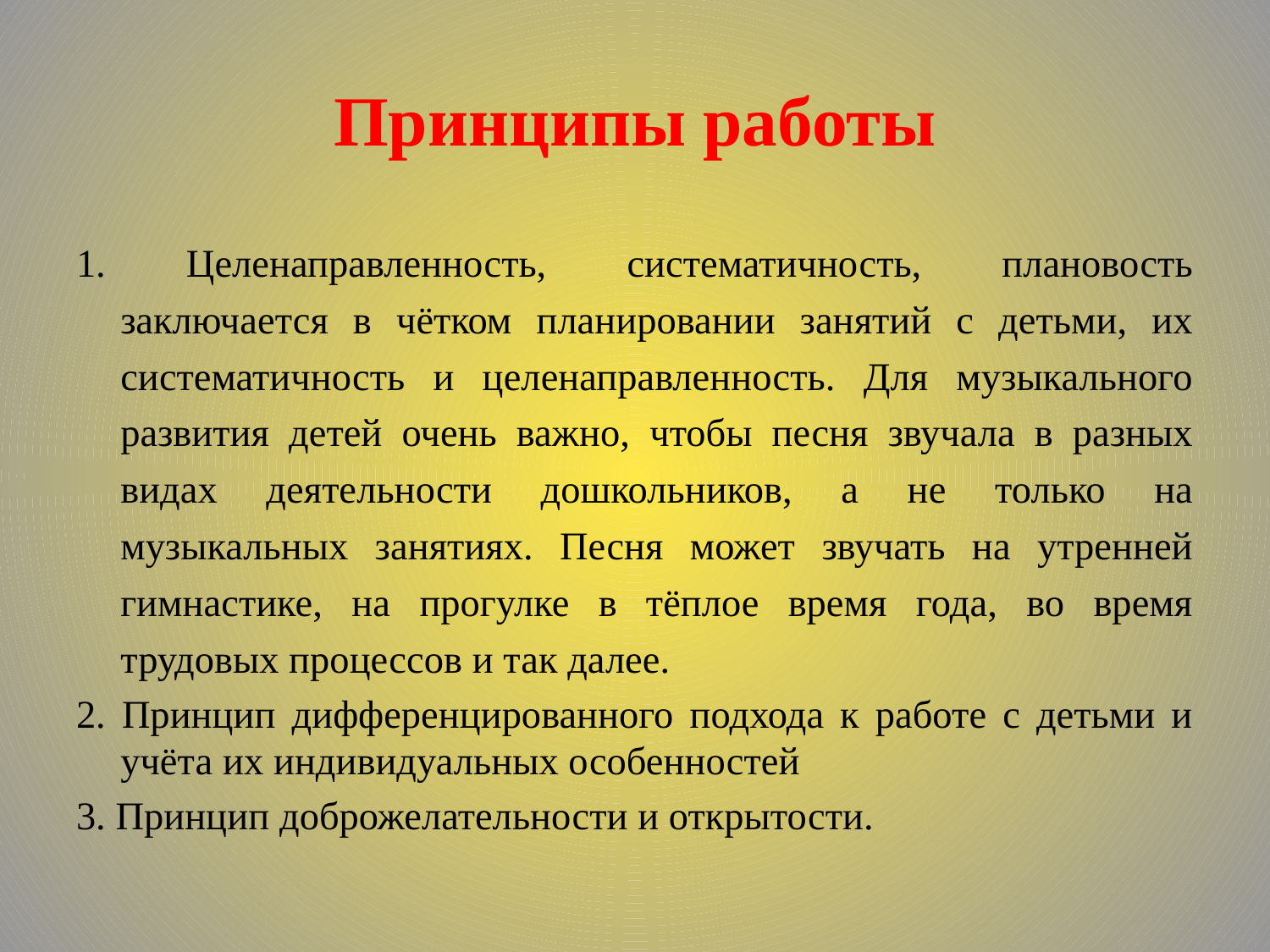

# Принципы работы
1. Целенаправленность, систематичность, плановость заключается в чётком планировании занятий с детьми, их систематичность и целенаправленность. Для музыкального развития детей очень важно, чтобы песня звучала в разных видах деятельности дошкольников, а не только на музыкальных занятиях. Песня может звучать на утренней гимнастике, на прогулке в тёплое время года, во время трудовых процессов и так далее.
2. Принцип дифференцированного подхода к работе с детьми и учёта их индивидуальных особенностей
3. Принцип доброжелательности и открытости.